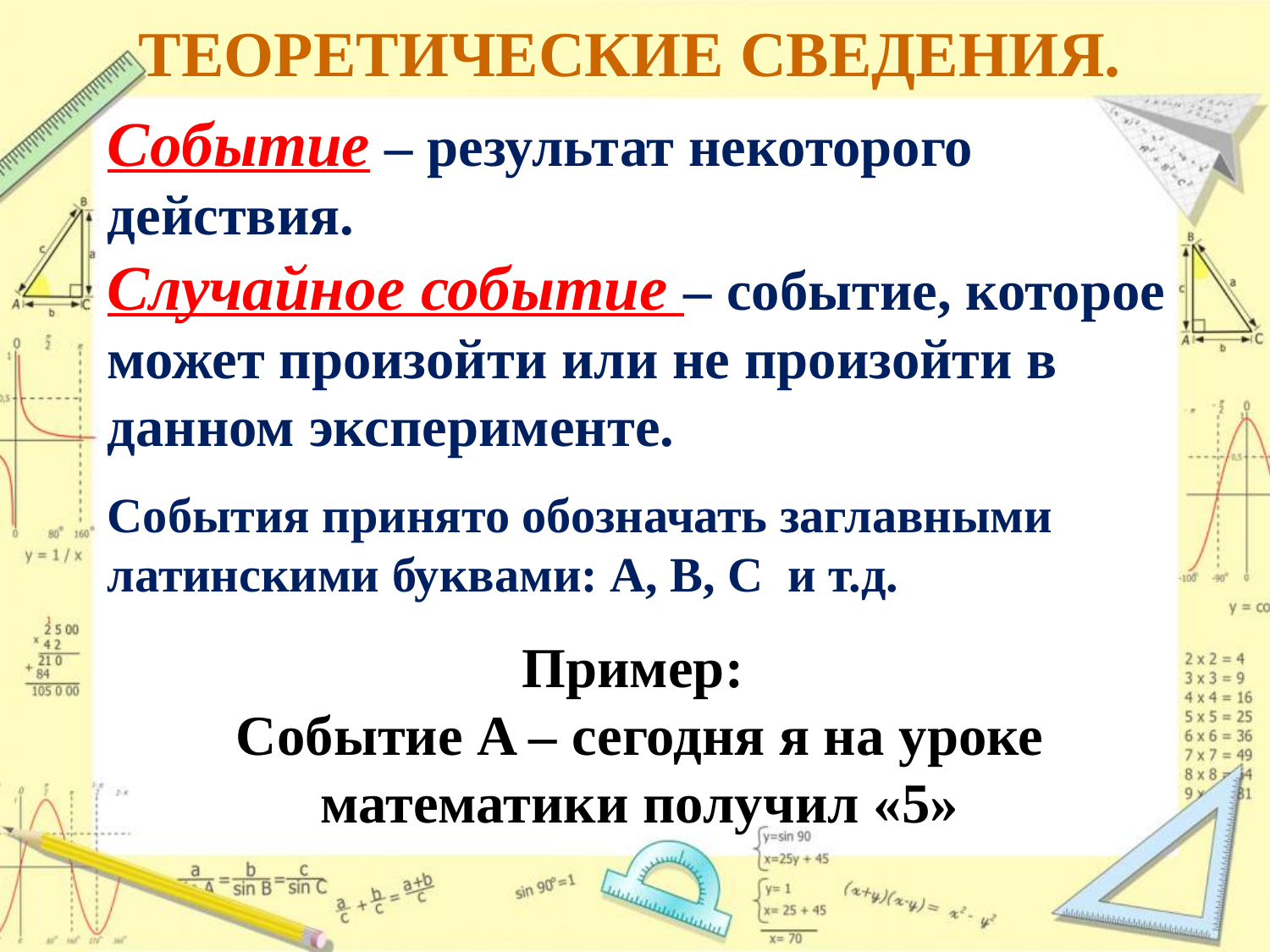

# Теоретические сведения.
Событие – результат некоторого действия.
Случайное событие – событие, которое может произойти или не произойти в данном эксперименте.

События принято обозначать заглавными латинскими буквами: A, B, C  и т.д.

Пример:
Событие A – сегодня я на уроке математики получил «5»